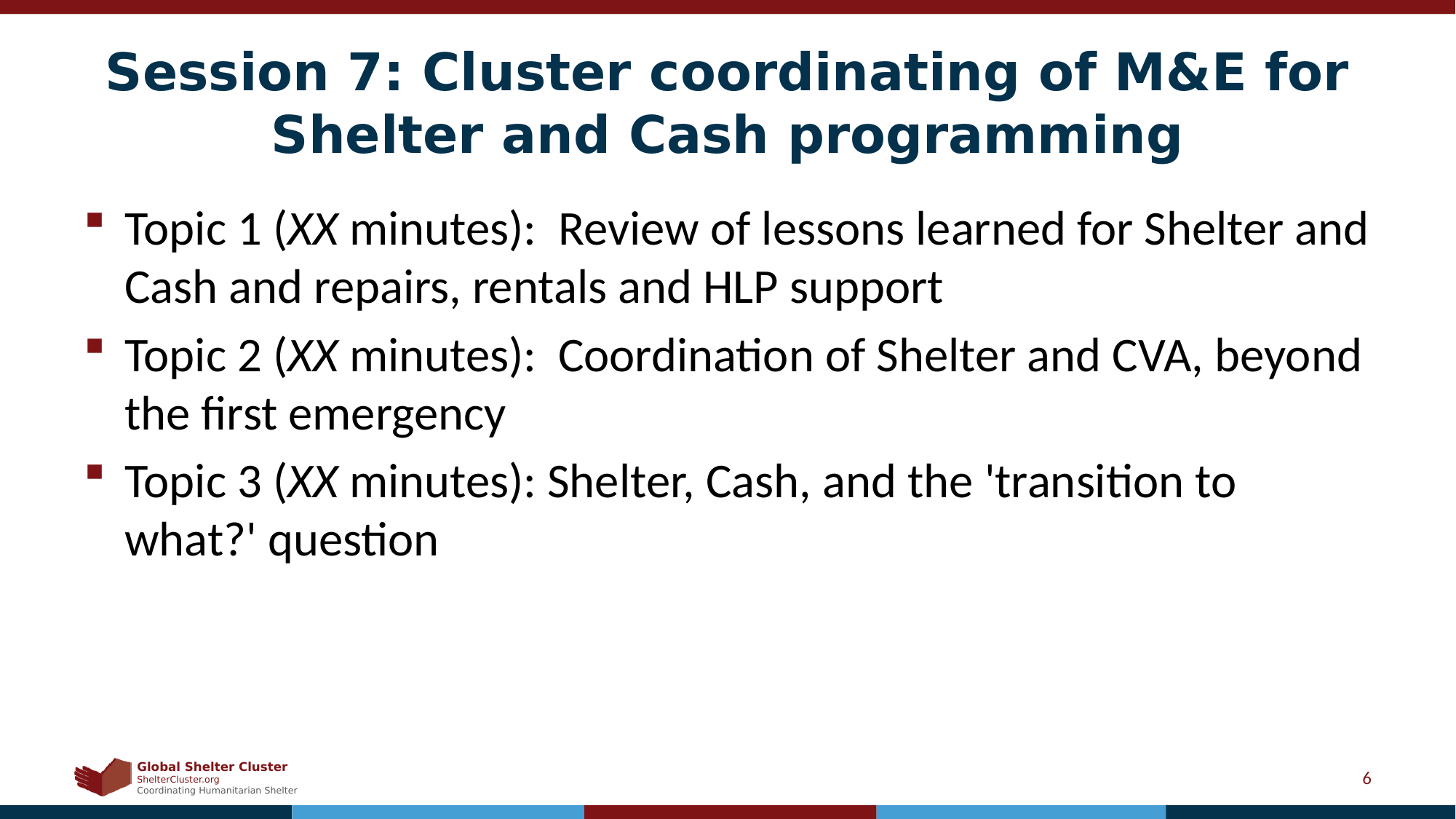

# Session 7: Cluster coordinating of M&E for Shelter and Cash programming
Topic 1 (XX minutes):  Review of lessons learned for Shelter and Cash and repairs, rentals and HLP support
Topic 2 (XX minutes):  Coordination of Shelter and CVA, beyond the first emergency
Topic 3 (XX minutes): Shelter, Cash, and the 'transition to what?' question
6